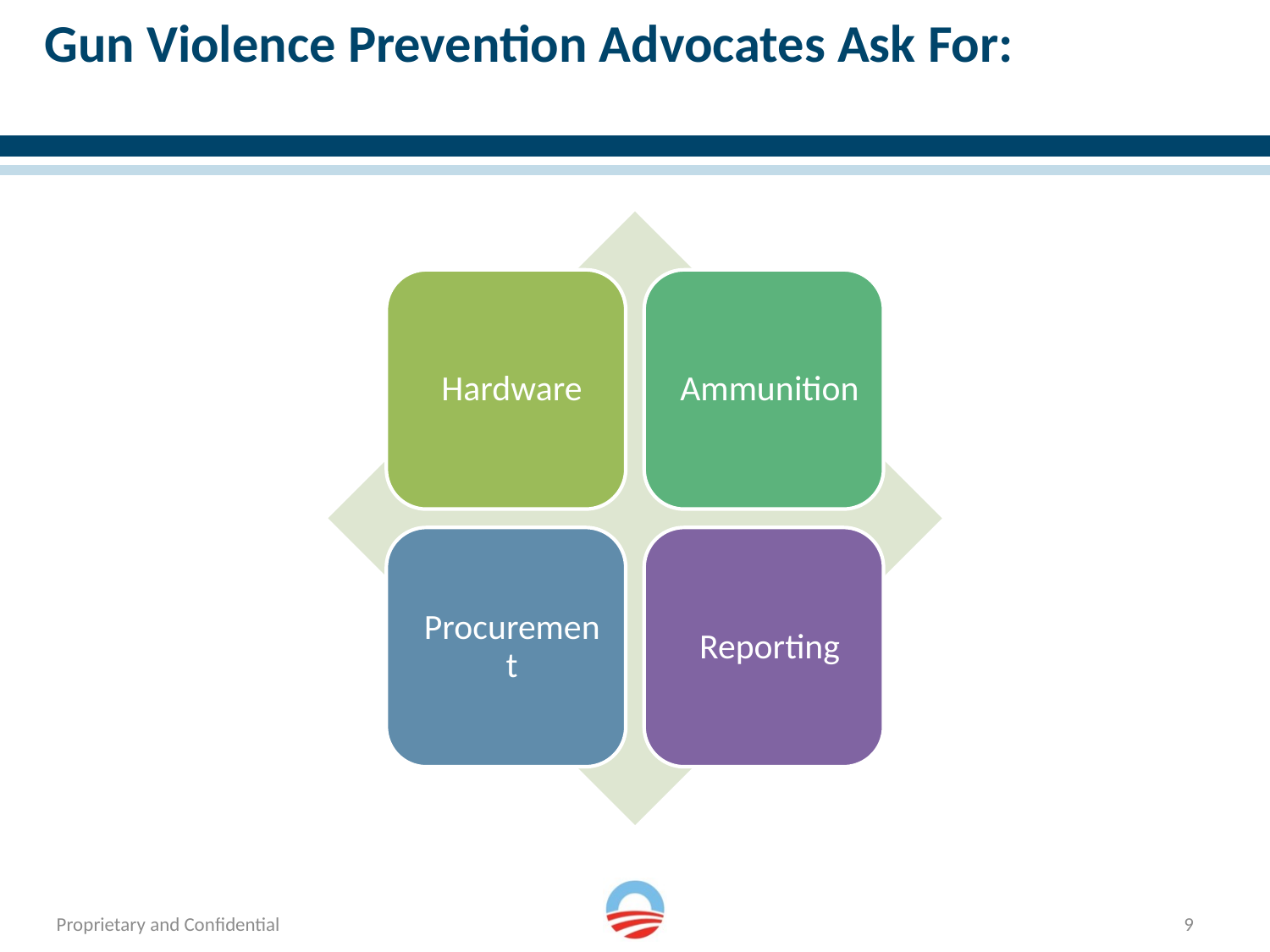

Gun Violence Prevention Advocates Ask For:
Hardware
Ammunition
Procurement
Reporting
9